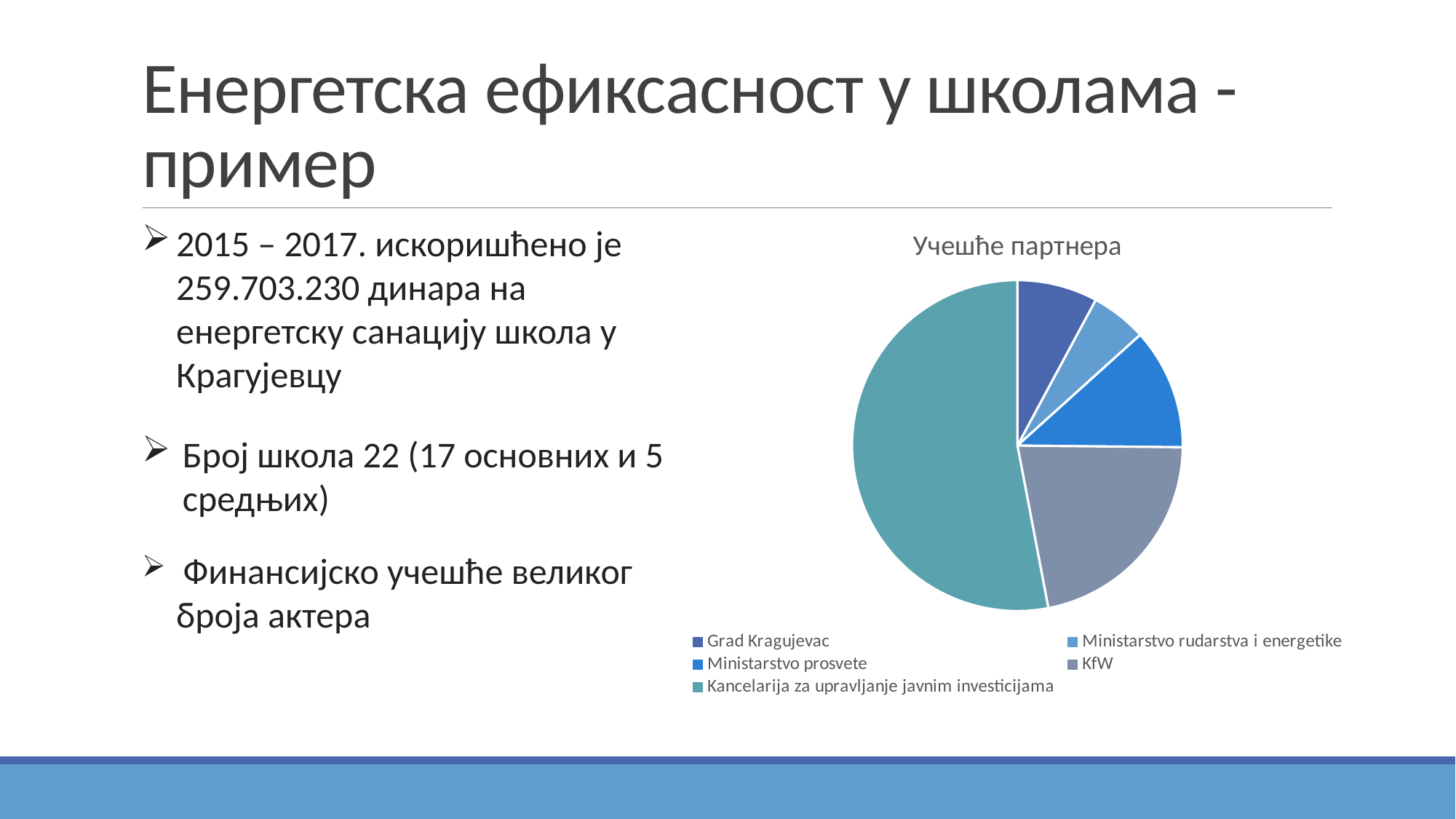

# Енергетска ефиксасност у школама - пример

### Chart: Учешће партнера

| Category | Sales |
|---|---|
| Grad Kragujevac | 21609000.0 |
| Ministarstvo rudarstva i energetike | 15000000.0 |
| Ministarstvo prosvete | 32500000.0 |
| KfW | 60000000.0 |
| Kancelarija za upravljanje javnim investicijama | 145593000.0 |
2015 – 2017. искоришћено је 259.703.230 динара на     енергетску санацију школа у Крагујевцу

Број школа 22 (17 основних и 5 средњих)

 Финансијско учешће великог броја актера